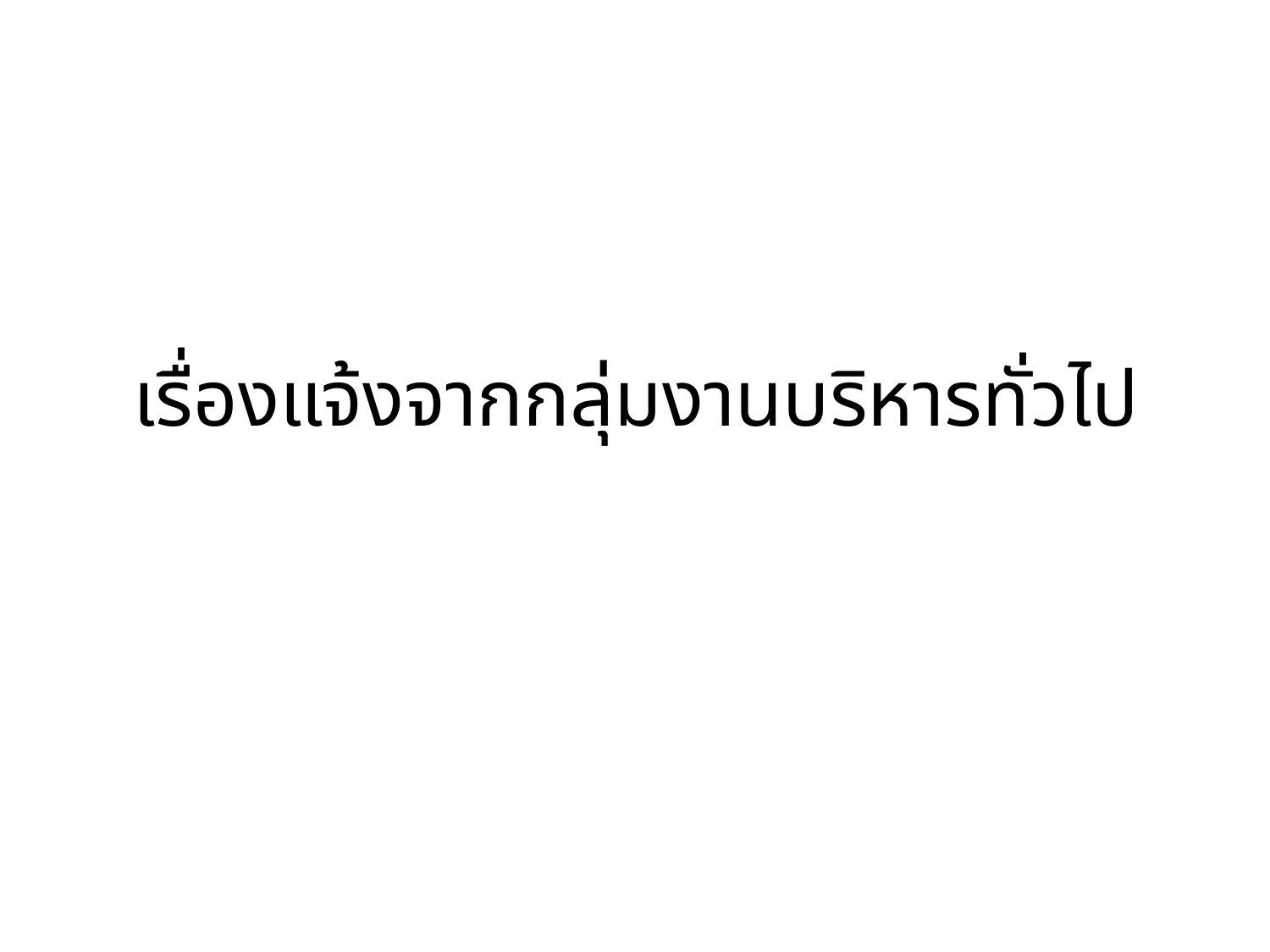

# เรื่องแจ้งจากกลุ่มงานบริหารทั่วไป